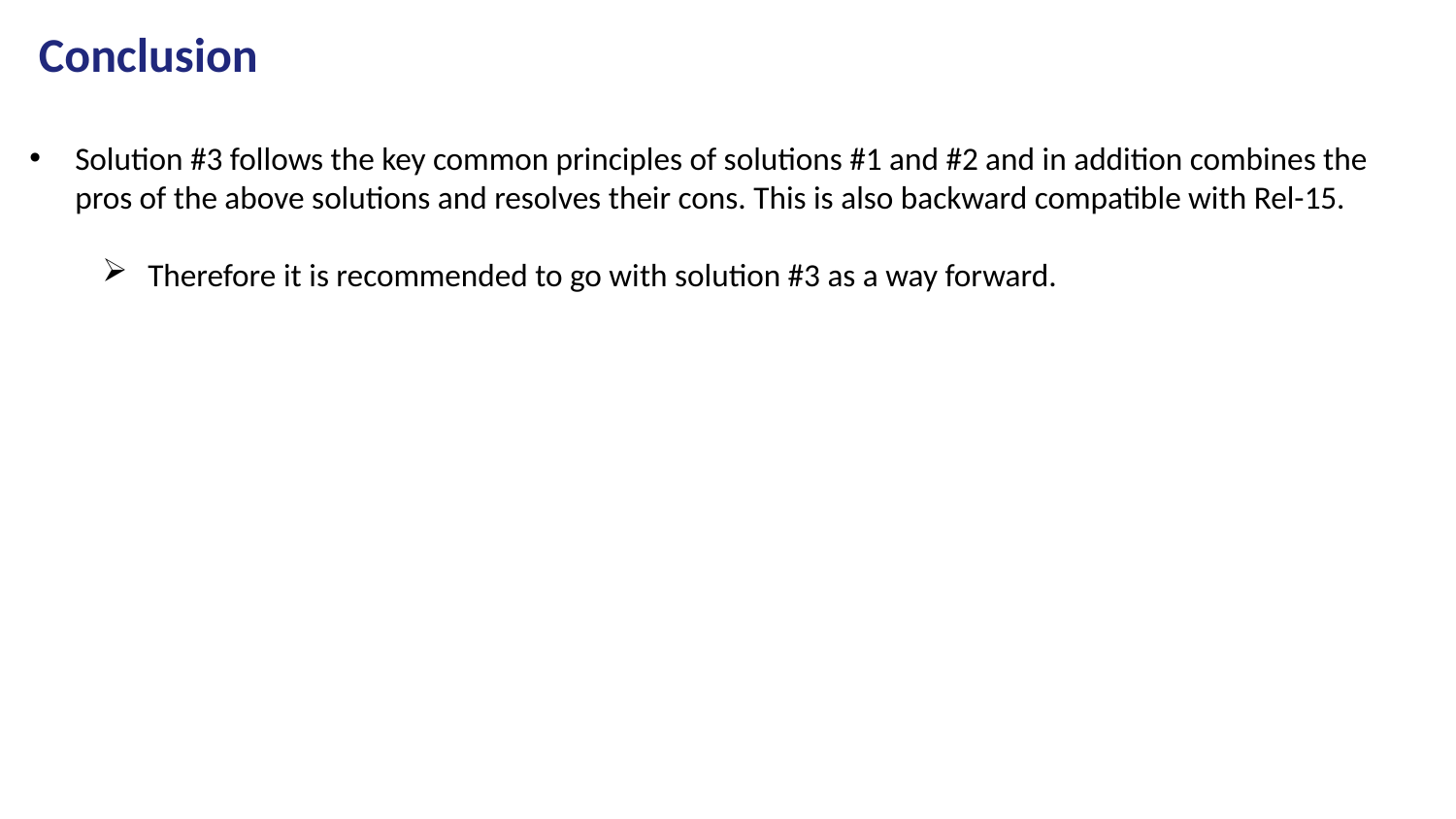

# Conclusion

Solution #3 follows the key common principles of solutions #1 and #2 and in addition combines the pros of the above solutions and resolves their cons. This is also backward compatible with Rel-15.

Therefore it is recommended to go with solution #3 as a way forward.